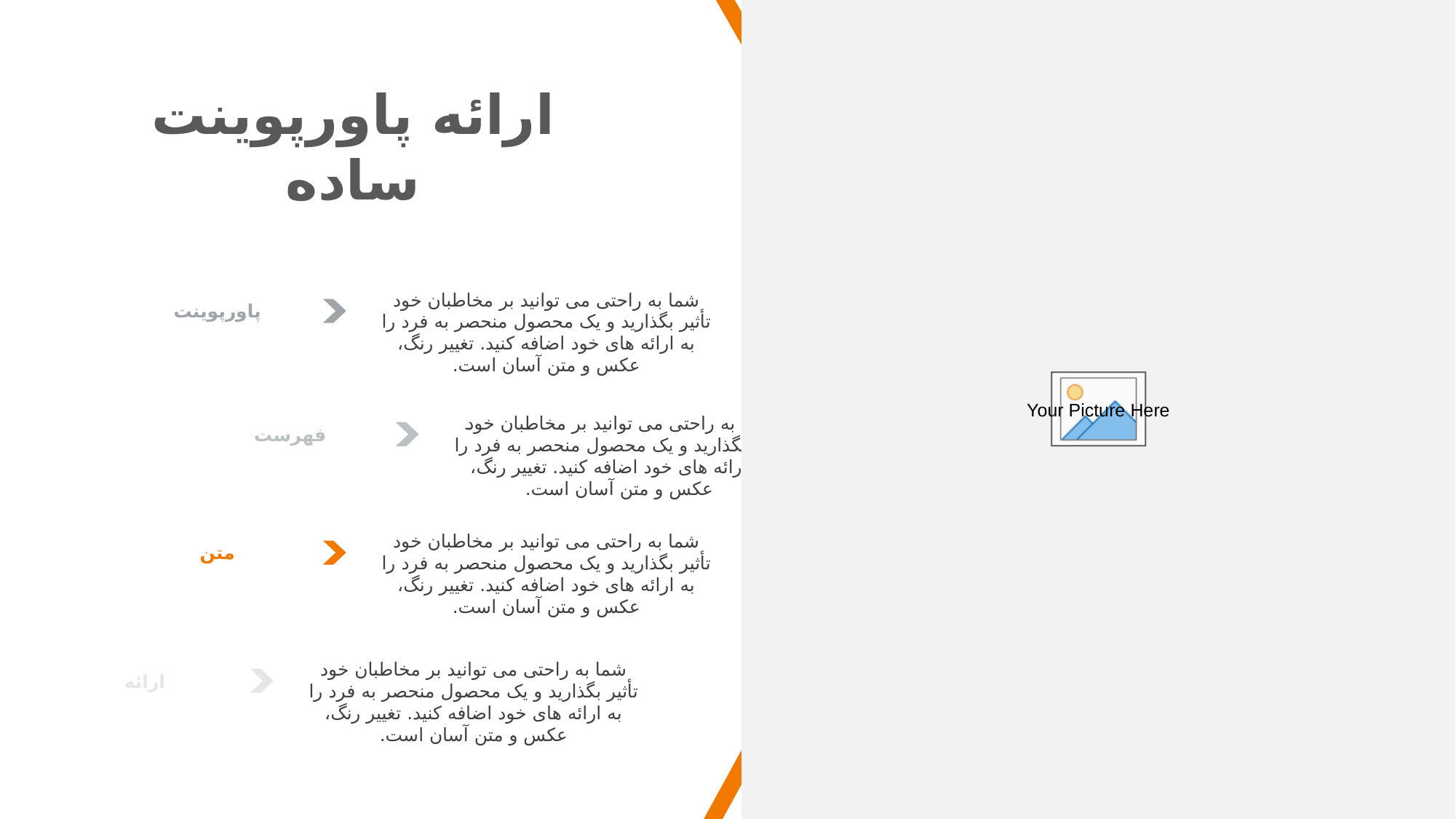

ارائه پاورپوینت ساده

شما به راحتی می توانید بر مخاطبان خود تأثیر بگذارید و یک محصول منحصر به فرد را به ارائه های خود اضافه کنید. تغییر رنگ، عکس و متن آسان است.
پاورپوینت

شما به راحتی می توانید بر مخاطبان خود تأثیر بگذارید و یک محصول منحصر به فرد را به ارائه های خود اضافه کنید. تغییر رنگ، عکس و متن آسان است.
فهرست

شما به راحتی می توانید بر مخاطبان خود تأثیر بگذارید و یک محصول منحصر به فرد را به ارائه های خود اضافه کنید. تغییر رنگ، عکس و متن آسان است.
متن

شما به راحتی می توانید بر مخاطبان خود تأثیر بگذارید و یک محصول منحصر به فرد را به ارائه های خود اضافه کنید. تغییر رنگ، عکس و متن آسان است.
ارائه